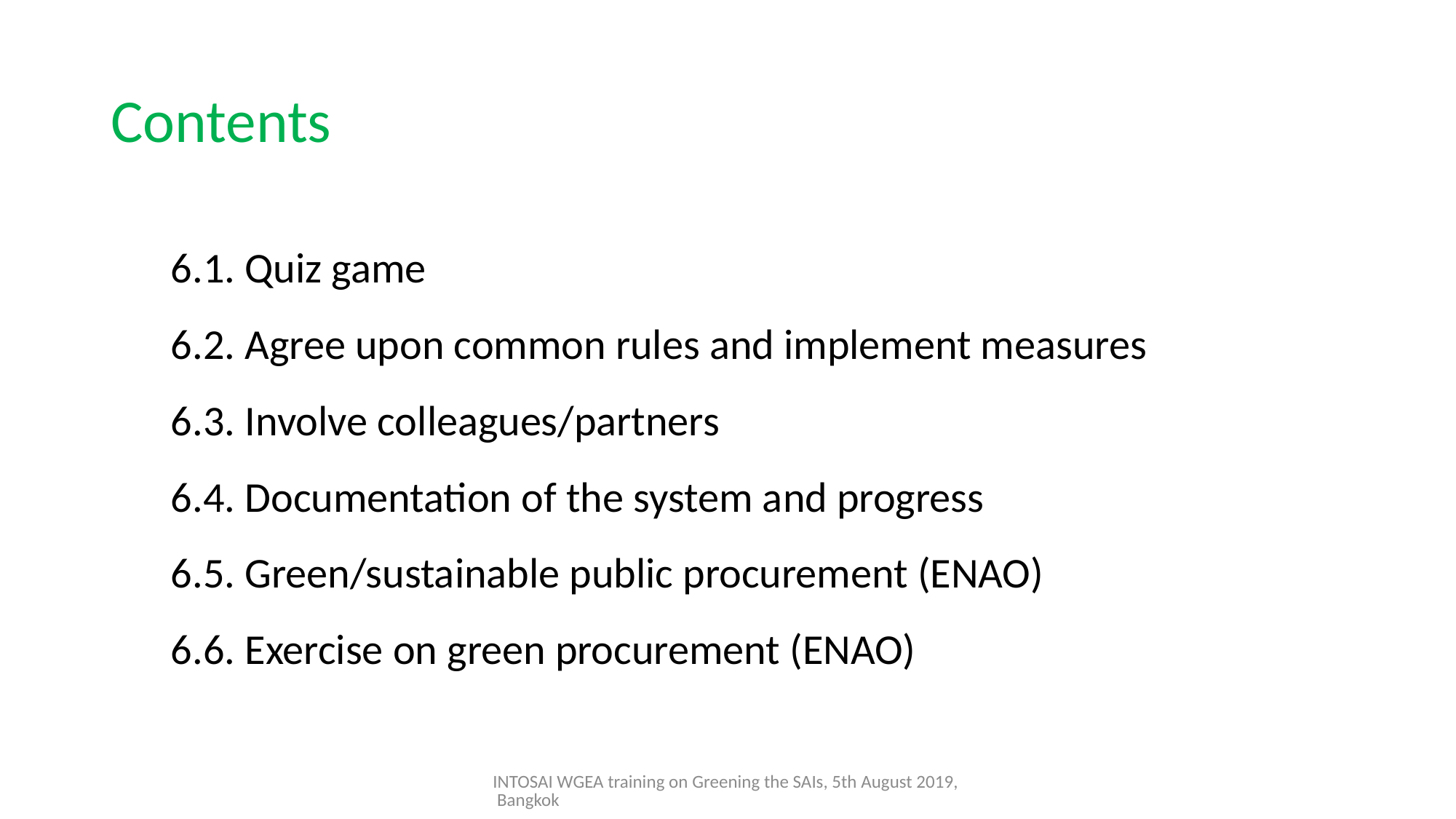

# Contents

6.1. Quiz game
6.2. Agree upon common rules and implement measures
6.3. Involve colleagues/partners
6.4. Documentation of the system and progress
6.5. Green/sustainable public procurement (ENAO)
6.6. Exercise on green procurement (ENAO)

INTOSAI WGEA training on Greening the SAIs, 5th August 2019, Bangkok